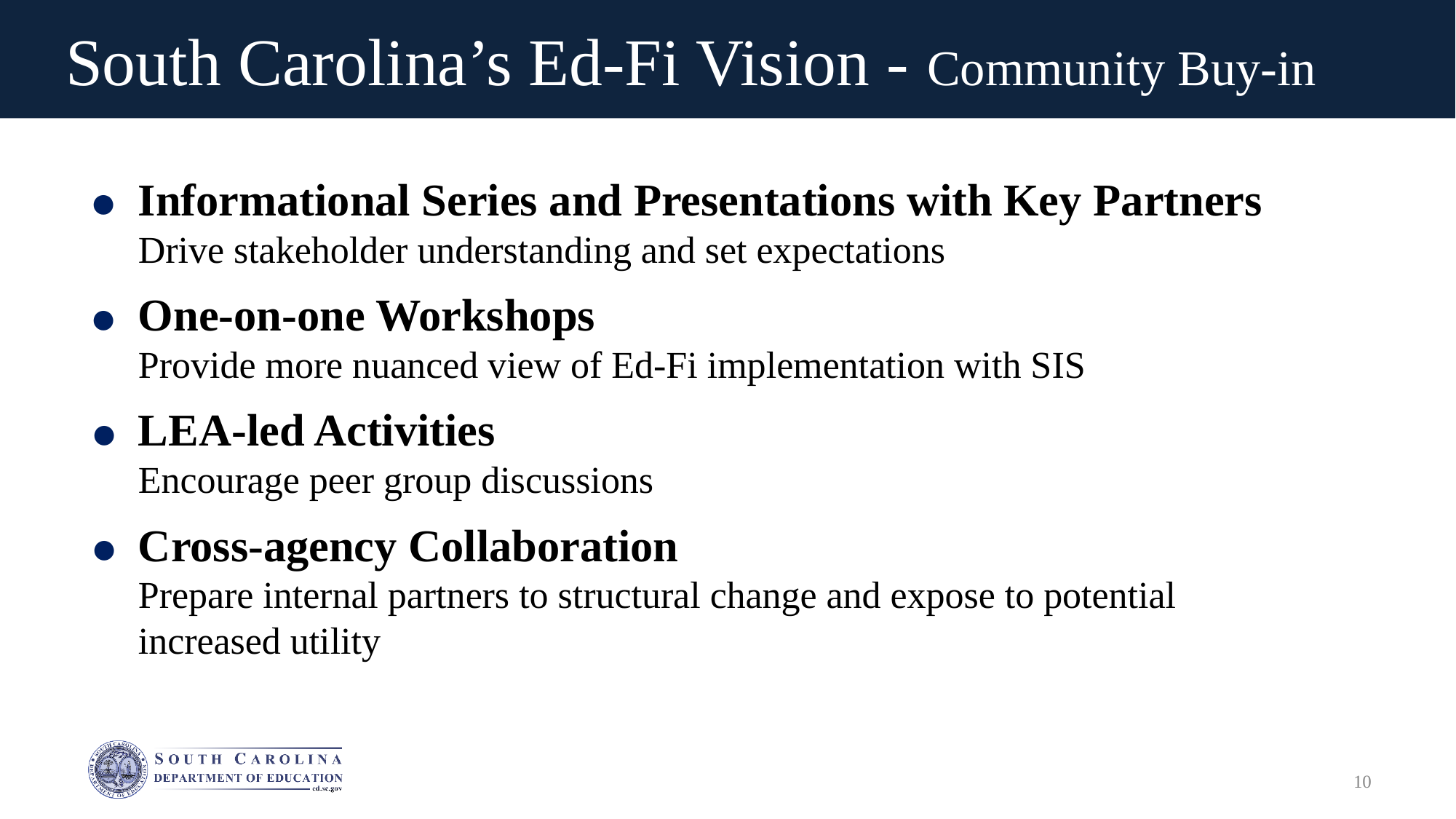

# South Carolina’s Ed-Fi Vision - Community Buy-in
Informational Series and Presentations with Key Partners
Drive stakeholder understanding and set expectations
One-on-one Workshops
Provide more nuanced view of Ed-Fi implementation with SIS
LEA-led Activities
Encourage peer group discussions
Cross-agency Collaboration
Prepare internal partners to structural change and expose to potential increased utility

10